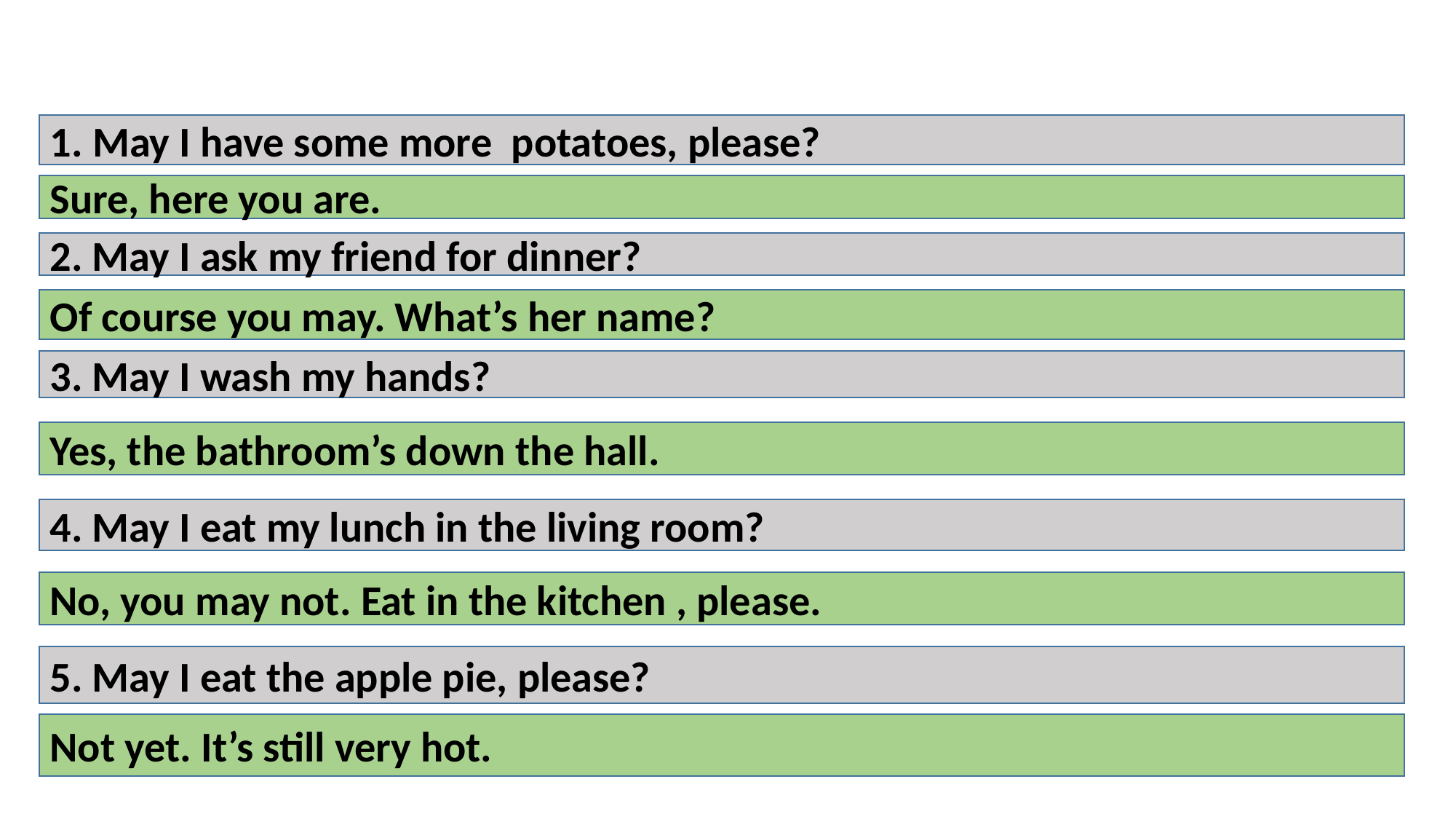

#

1. May I have some more  potatoes, please?
Sure, here you are.
2. May I ask my friend for dinner?
Of course you may. What’s her name?
3. May I wash my hands?
Yes, the bathroom’s down the hall.
4. May I eat my lunch in the living room?
No, you may not. Eat in the kitchen , please.
5. May I eat the apple pie, please?
Not yet. It’s still very hot.